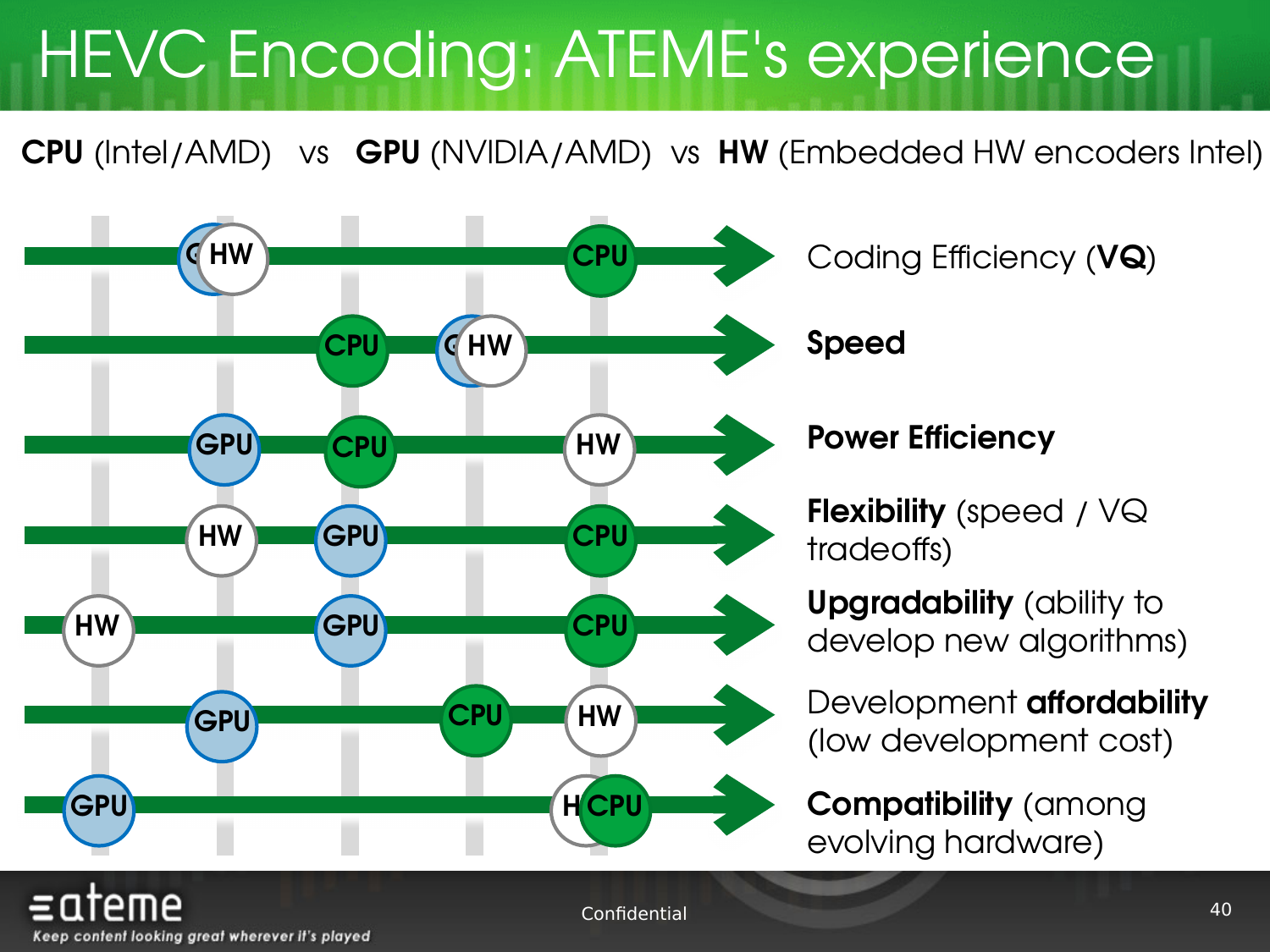

HEVC Encoding: ATEME's experience
CPU (Intel/AMD)   vs   GPU (NVIDIA/AMD)  vs  HW (Embedded HW encoders Intel)

GPU

HW

CPU
Coding Efficiency (VQ)

CPU

GPU

HW
Speed
Power Efficiency

GPU

HW

CPU
Flexibility (speed / VQ tradeoffs)

HW

GPU

CPU
Upgradability (ability to develop new algorithms)

HW

GPU

CPU
Development affordability (low development cost)

CPU

HW

GPU

GPU

HW

CPU
Compatibility (among evolving hardware)